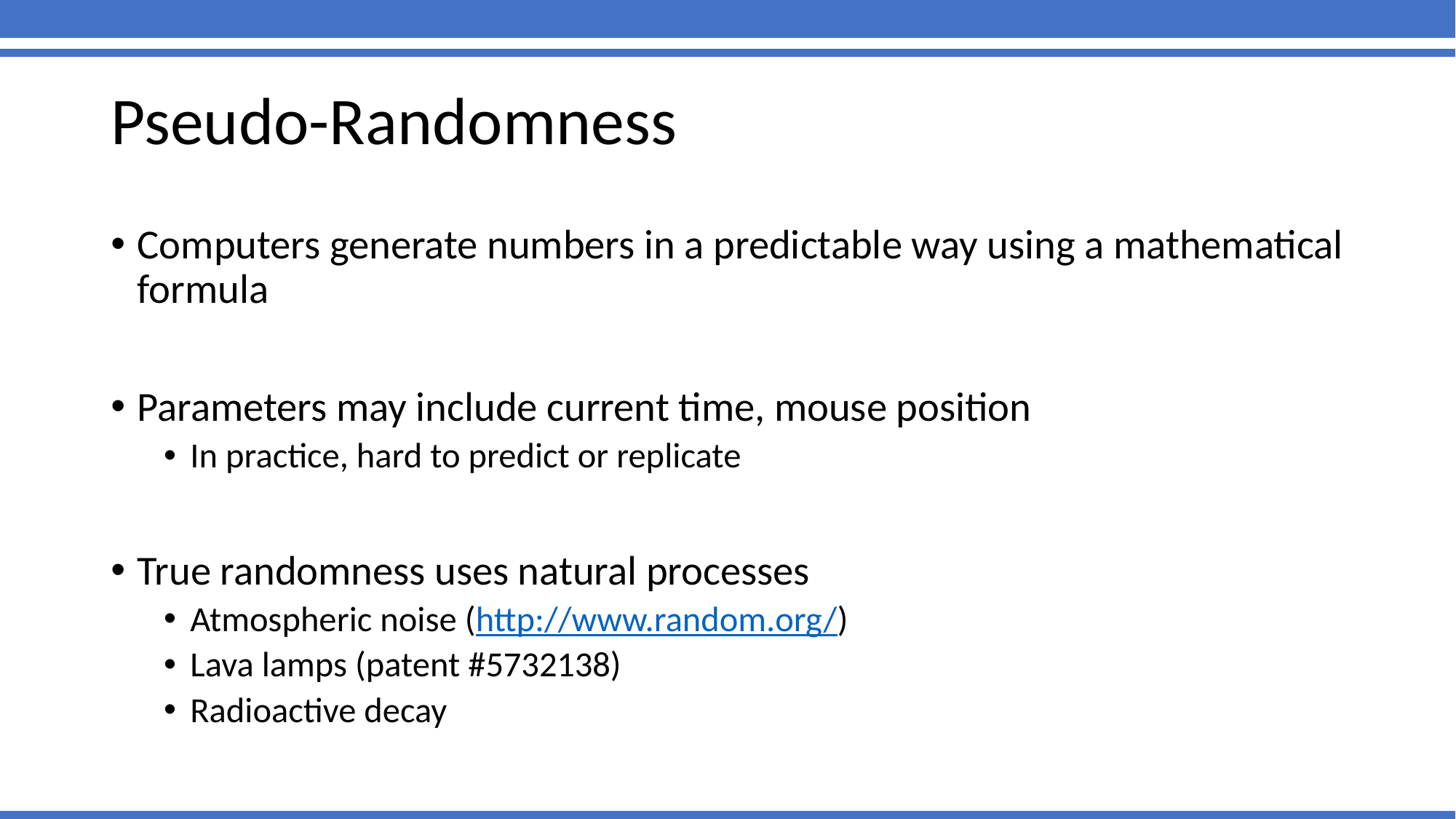

# Pseudo-Randomness
Computers generate numbers in a predictable way using a mathematical formula

Parameters may include current time, mouse position
In practice, hard to predict or replicate

True randomness uses natural processes
Atmospheric noise (http://www.random.org/)
Lava lamps (patent #5732138)
Radioactive decay